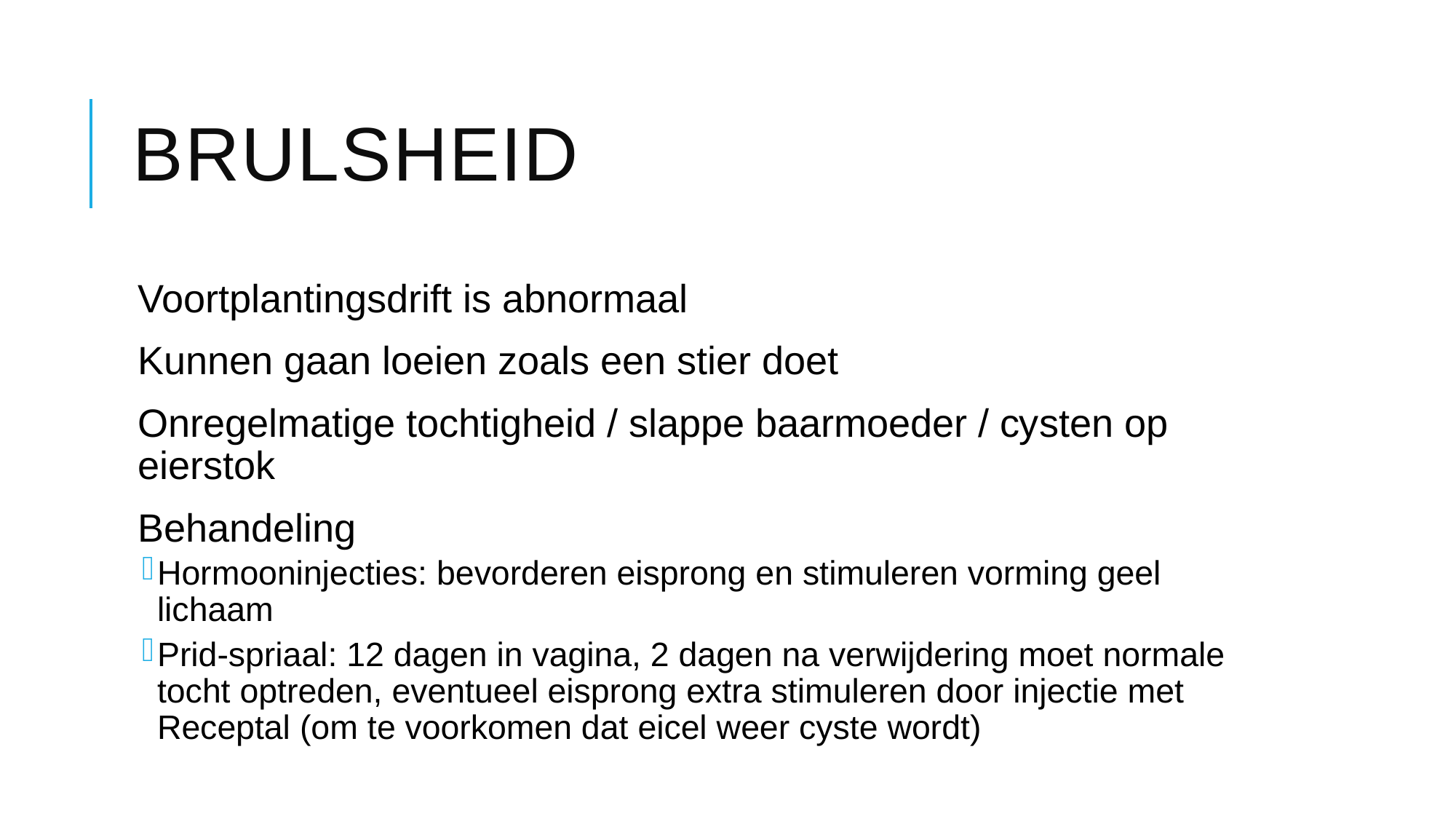

# brulsheid
Voortplantingsdrift is abnormaal
Kunnen gaan loeien zoals een stier doet
Onregelmatige tochtigheid / slappe baarmoeder / cysten op eierstok
Behandeling
Hormooninjecties: bevorderen eisprong en stimuleren vorming geel lichaam
Prid-spriaal: 12 dagen in vagina, 2 dagen na verwijdering moet normale tocht optreden, eventueel eisprong extra stimuleren door injectie met Receptal (om te voorkomen dat eicel weer cyste wordt)